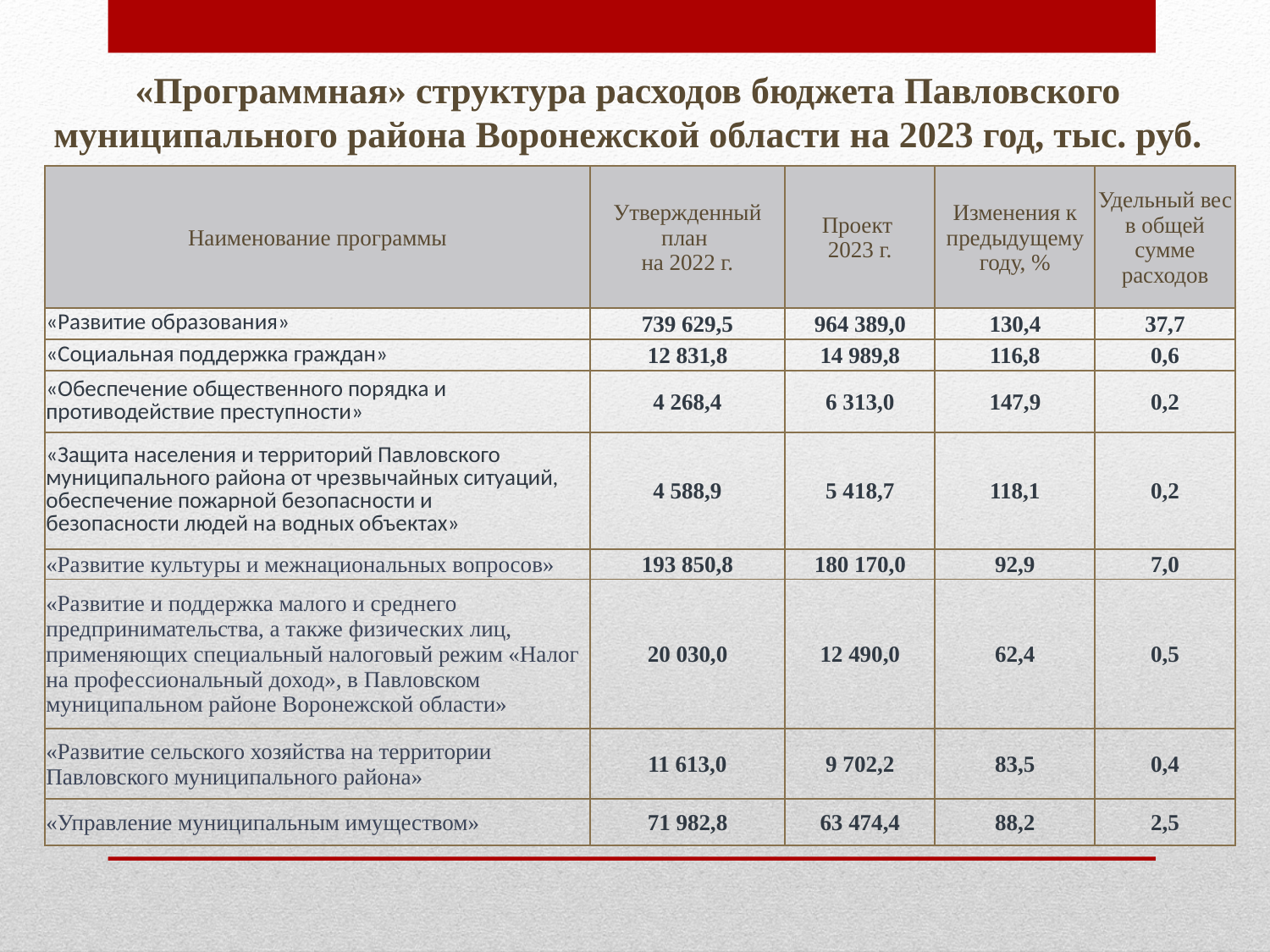

«Программная» структура расходов бюджета Павловского муниципального района Воронежской области на 2023 год, тыс. руб.
| Наименование программы | Утвержденный план на 2022 г. | Проект 2023 г. | Изменения к предыдущему году, % | Удельный вес в общей сумме расходов |
| --- | --- | --- | --- | --- |
| «Развитие образования» | 739 629,5 | 964 389,0 | 130,4 | 37,7 |
| «Социальная поддержка граждан» | 12 831,8 | 14 989,8 | 116,8 | 0,6 |
| «Обеспечение общественного порядка и противодействие преступности» | 4 268,4 | 6 313,0 | 147,9 | 0,2 |
| «Защита населения и территорий Павловского муниципального района от чрезвычайных ситуаций, обеспечение пожарной безопасности и безопасности людей на водных объектах» | 4 588,9 | 5 418,7 | 118,1 | 0,2 |
| «Развитие культуры и межнациональных вопросов» | 193 850,8 | 180 170,0 | 92,9 | 7,0 |
| «Развитие и поддержка малого и среднего предпринимательства, а также физических лиц, применяющих специальный налоговый режим «Налог на профессиональный доход», в Павловском муниципальном районе Воронежской области» | 20 030,0 | 12 490,0 | 62,4 | 0,5 |
| «Развитие сельского хозяйства на территории Павловского муниципального района» | 11 613,0 | 9 702,2 | 83,5 | 0,4 |
| «Управление муниципальным имуществом» | 71 982,8 | 63 474,4 | 88,2 | 2,5 |